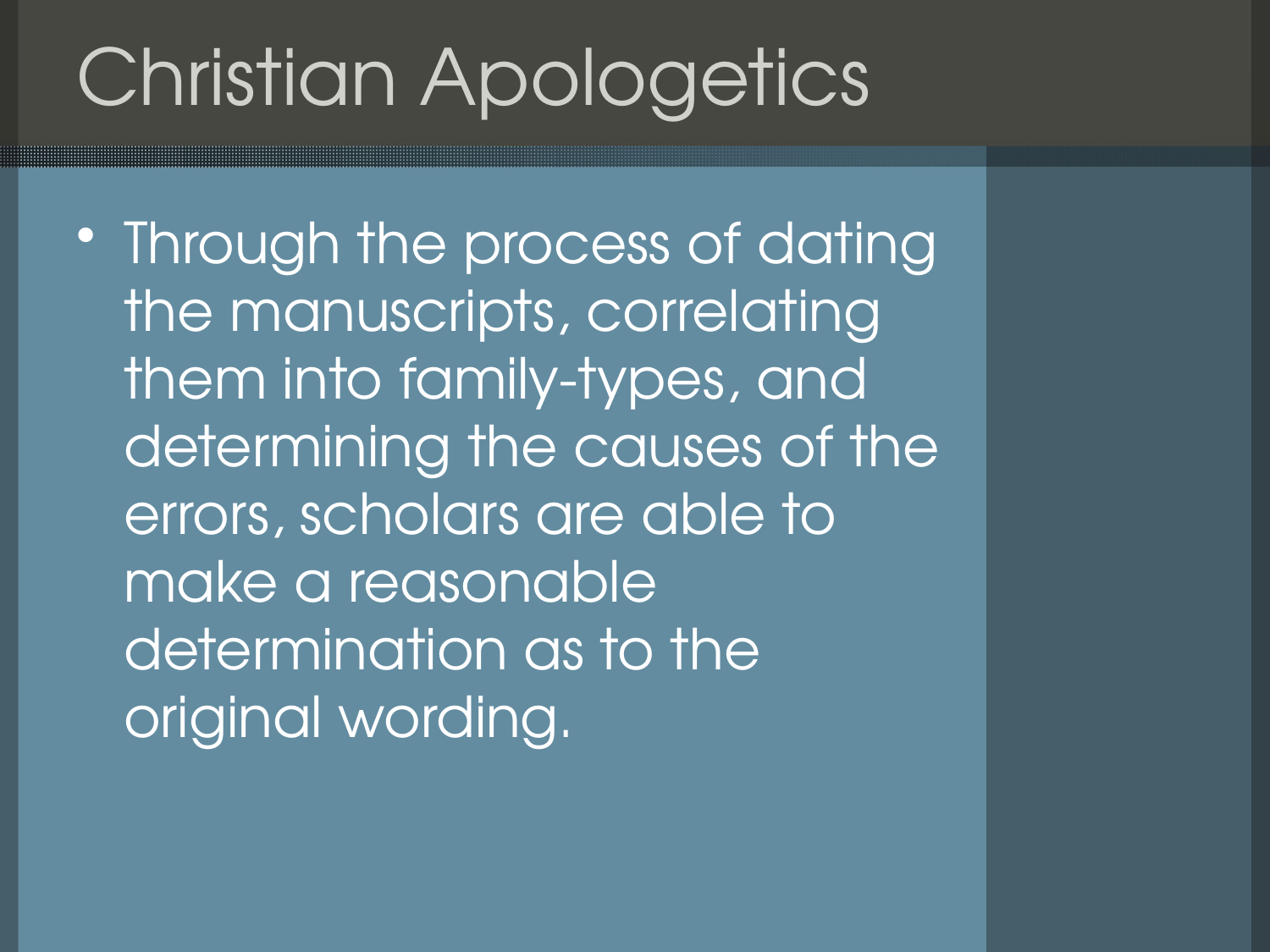

# Christian Apologetics
Through the process of dating the manuscripts, correlating them into family-types, and determining the causes of the errors, scholars are able to make a reasonable determination as to the original wording.